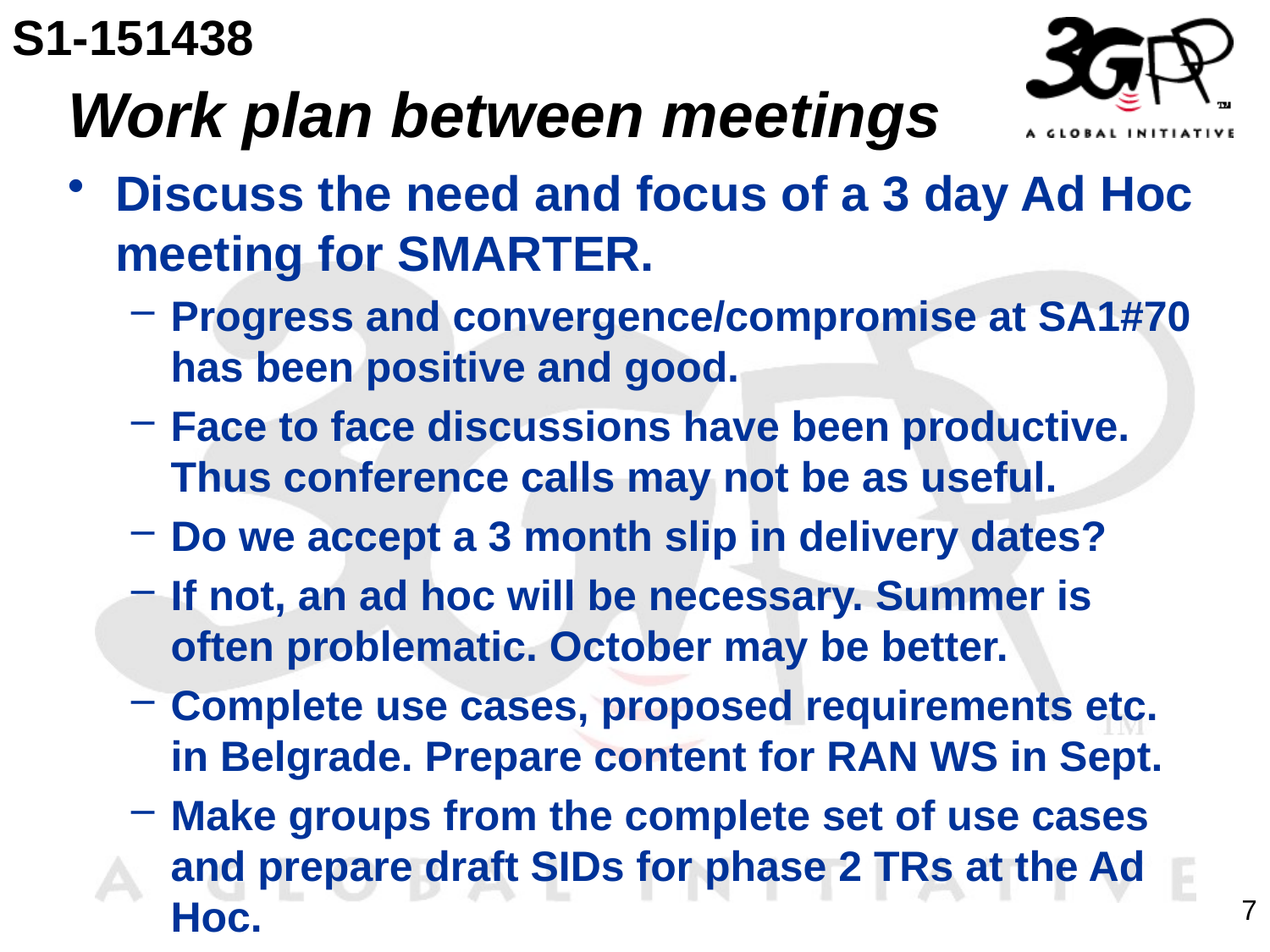

S1-151438
# Work plan between meetings
Discuss the need and focus of a 3 day Ad Hoc meeting for SMARTER.
Progress and convergence/compromise at SA1#70 has been positive and good.
Face to face discussions have been productive. Thus conference calls may not be as useful.
Do we accept a 3 month slip in delivery dates?
If not, an ad hoc will be necessary. Summer is often problematic. October may be better.
Complete use cases, proposed requirements etc. in Belgrade. Prepare content for RAN WS in Sept.
Make groups from the complete set of use cases and prepare draft SIDs for phase 2 TRs at the Ad Hoc.
7